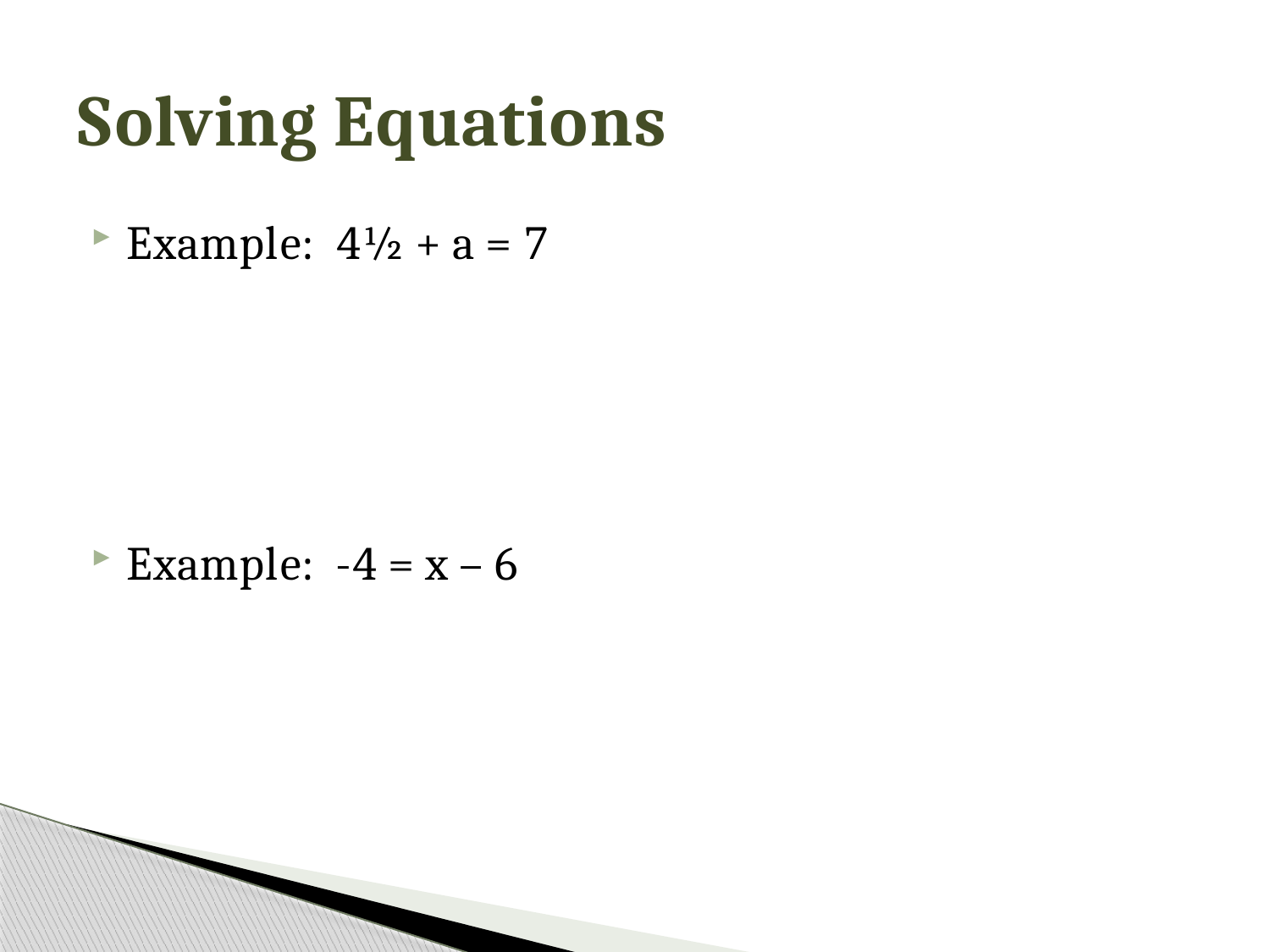

# Solving Equations
Example:  4½ + a = 7

Example:  -4 = x – 6